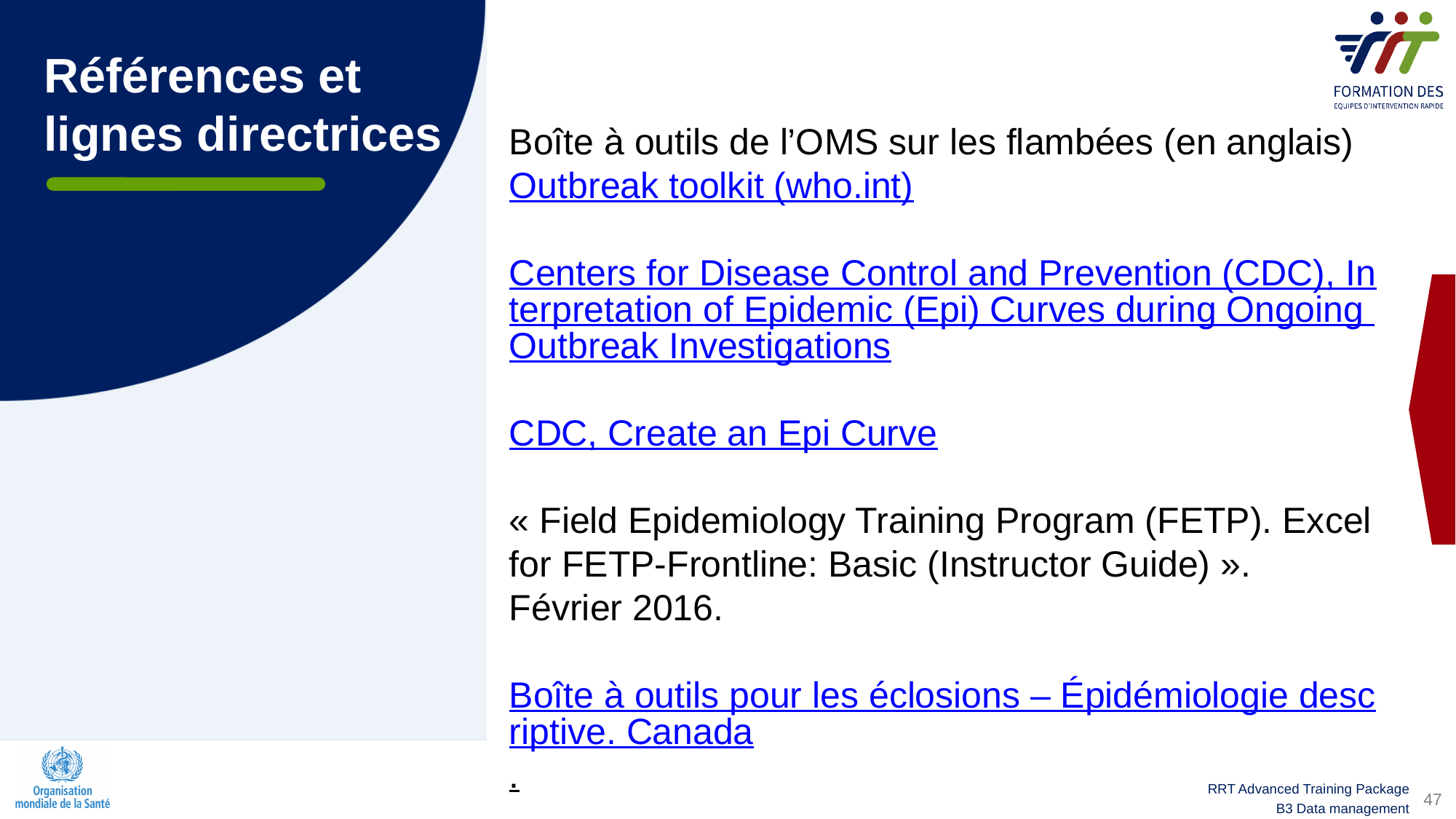

Références et lignes directrices​
Boîte à outils de l’OMS sur les flambées (en anglais)
Outbreak toolkit (who.int)

Centers for Disease Control and Prevention (CDC), Interpretation of Epidemic (Epi) Curves during Ongoing Outbreak Investigations

CDC, Create an Epi Curve

« Field Epidemiology Training Program (FETP). Excel for FETP-Frontline: Basic (Instructor Guide) ». Février 2016.

Boîte à outils pour les éclosions – Épidémiologie descriptive. Canada.